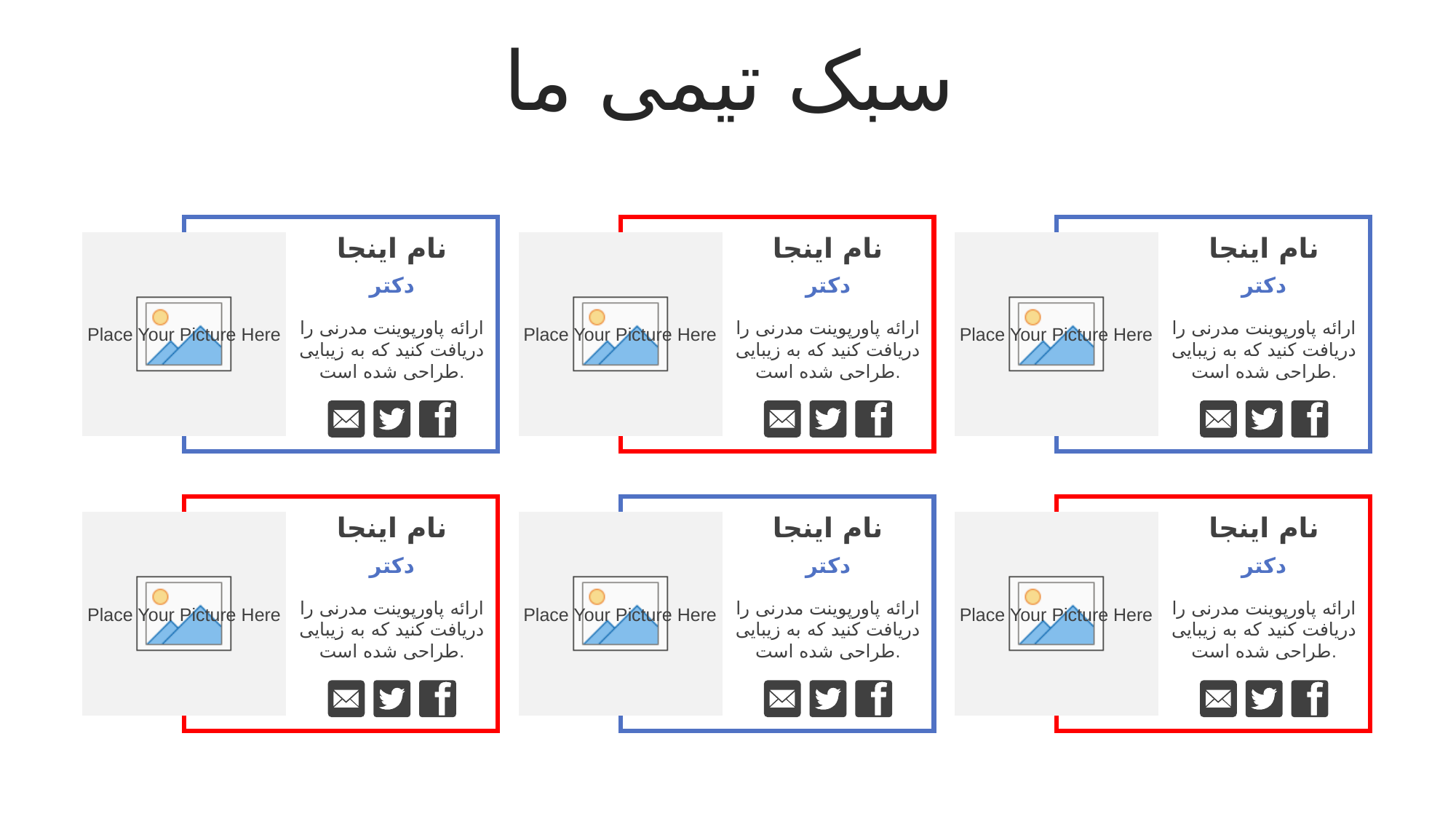

سبک تیمی ما
نام اینجا
نام اینجا
نام اینجا

دکتر
دکتر
دکتر
ارائه پاورپوینت مدرنی را دریافت کنید که به زیبایی طراحی شده است.
ارائه پاورپوینت مدرنی را دریافت کنید که به زیبایی طراحی شده است.
ارائه پاورپوینت مدرنی را دریافت کنید که به زیبایی طراحی شده است.

نام اینجا
نام اینجا
نام اینجا

دکتر
دکتر
دکتر
ارائه پاورپوینت مدرنی را دریافت کنید که به زیبایی طراحی شده است.
ارائه پاورپوینت مدرنی را دریافت کنید که به زیبایی طراحی شده است.
ارائه پاورپوینت مدرنی را دریافت کنید که به زیبایی طراحی شده است.